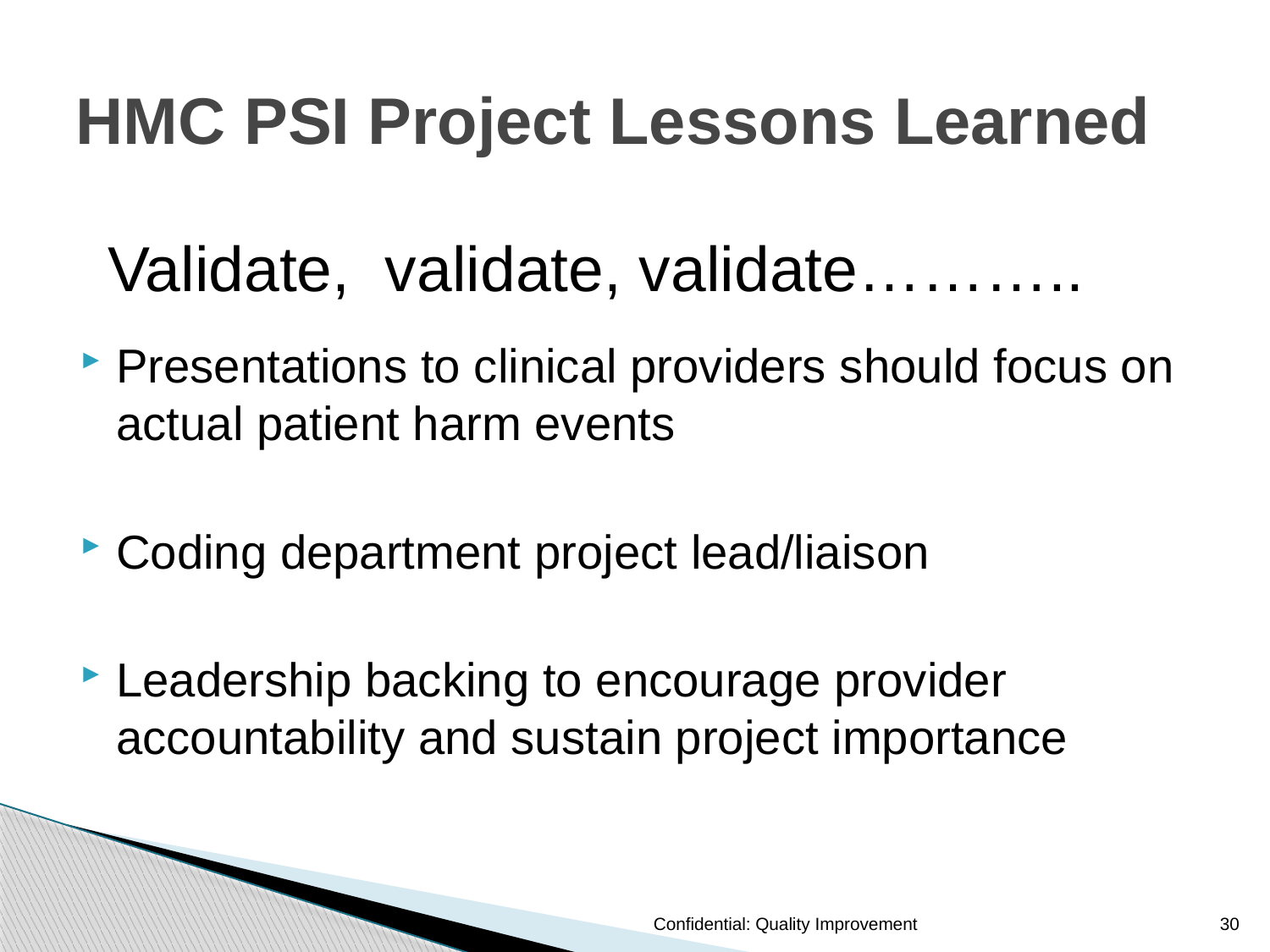

# HMC PSI Project Lessons Learned

Presentations to clinical providers should focus on actual patient harm events

Coding department project lead/liaison

Leadership backing to encourage provider accountability and sustain project importance

Validate,  validate, validate………..
Confidential: Quality Improvement
30